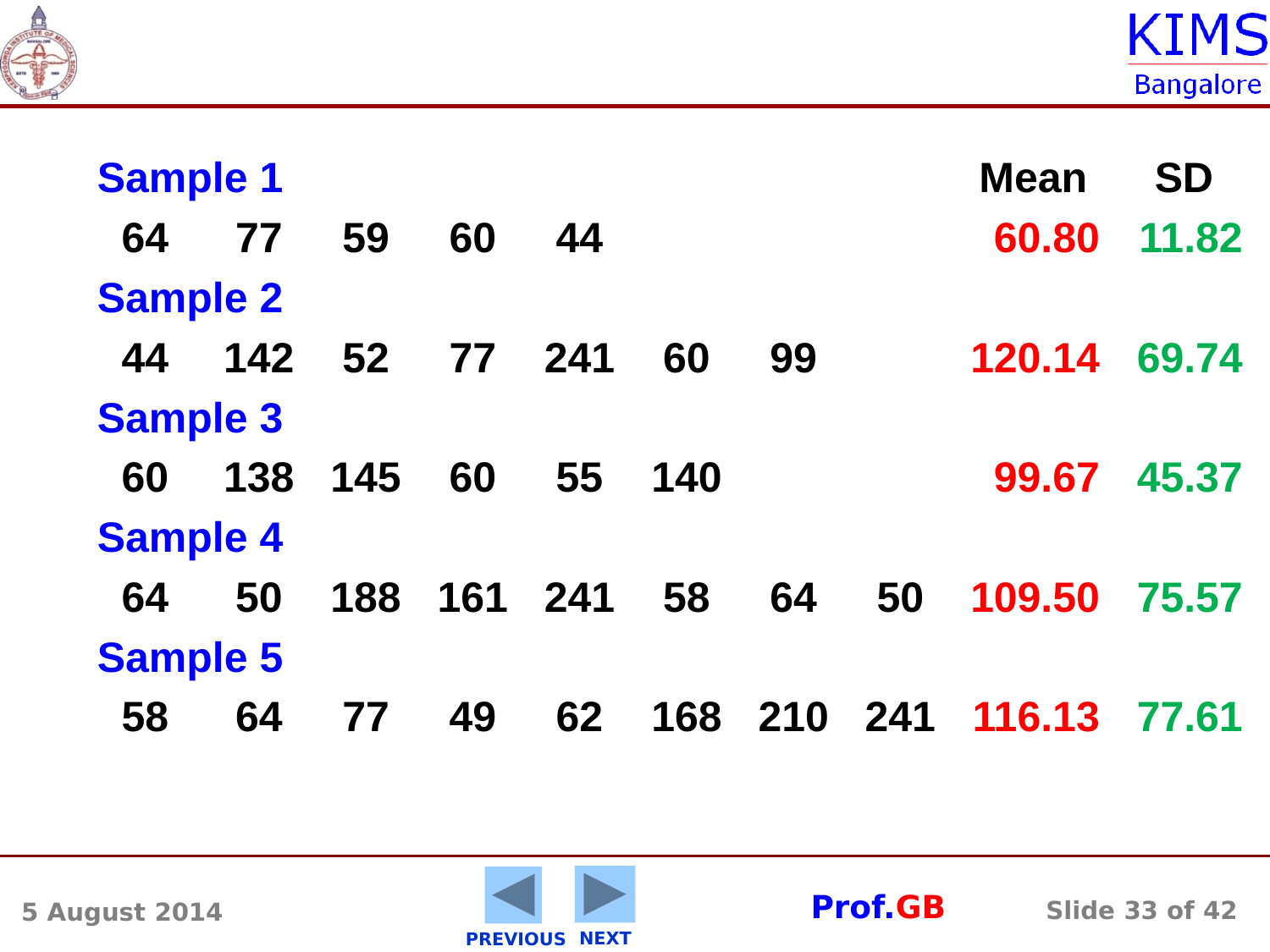

| Sample 1 |  |  |  |  |  |  |  | Mean | SD |
| --- | --- | --- | --- | --- | --- | --- | --- | --- | --- |
| 64 | 77 | 59 | 60 | 44 |  |  |  | 60.80 | 11.82 |
| Sample 2 |  |  |  |  |  |  |  |  |  |
| 44 | 142 | 52 | 77 | 241 | 60 | 99 |  | 120.14 | 69.74 |
| Sample 3 |  |  |  |  |  |  |  |  |  |
| 60 | 138 | 145 | 60 | 55 | 140 |  |  | 99.67 | 45.37 |
| Sample 4 |  |  |  |  |  |  |  |  |  |
| 64 | 50 | 188 | 161 | 241 | 58 | 64 | 50 | 109.50 | 75.57 |
| Sample 5 |  |  |  |  |  |  |  |  |  |
| 58 | 64 | 77 | 49 | 62 | 168 | 210 | 241 | 116.13 | 77.61 |
5 August 2014